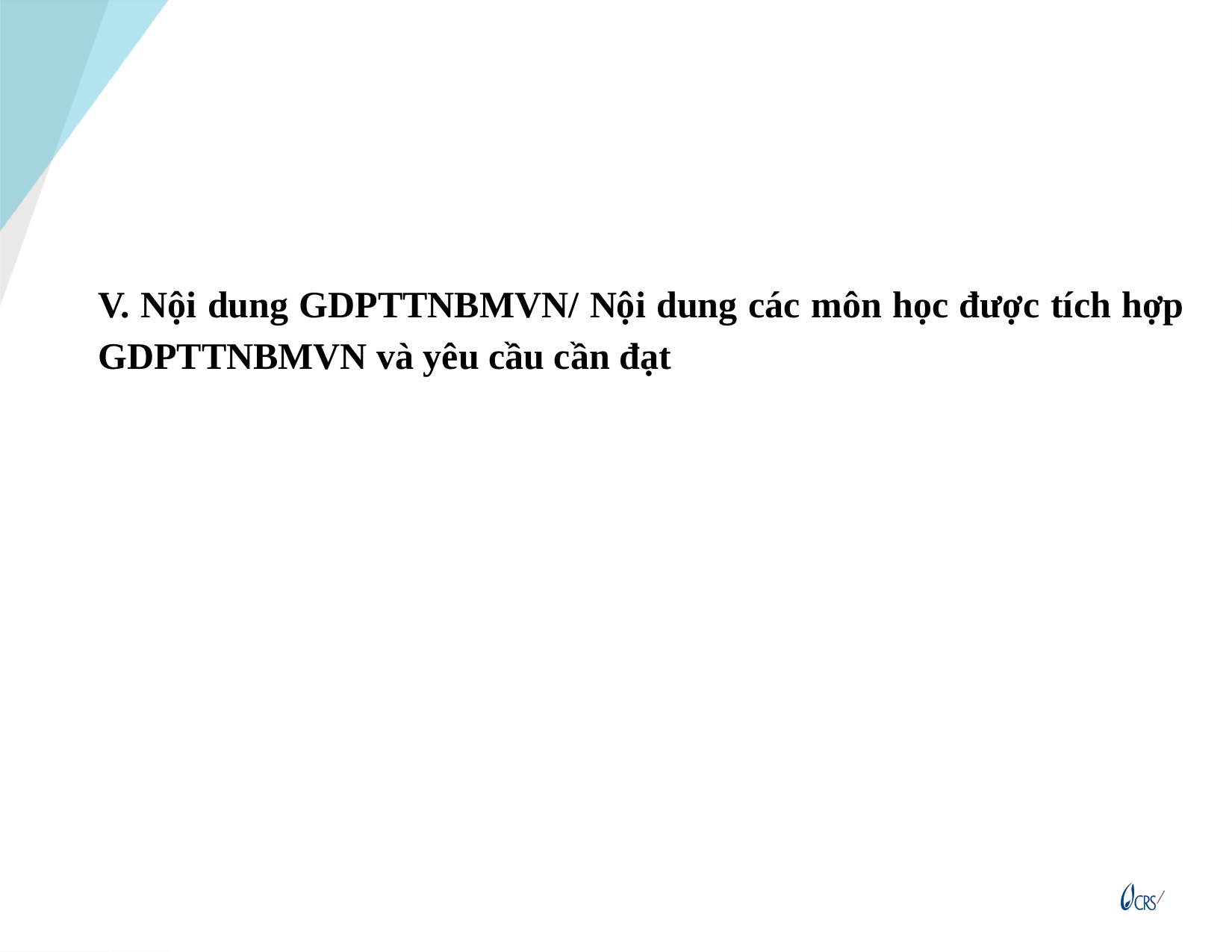

V. Nội dung GDPTTNBMVN/ Nội dung các môn học được tích hợp GDPTTNBMVN và yêu cầu cần đạt
12